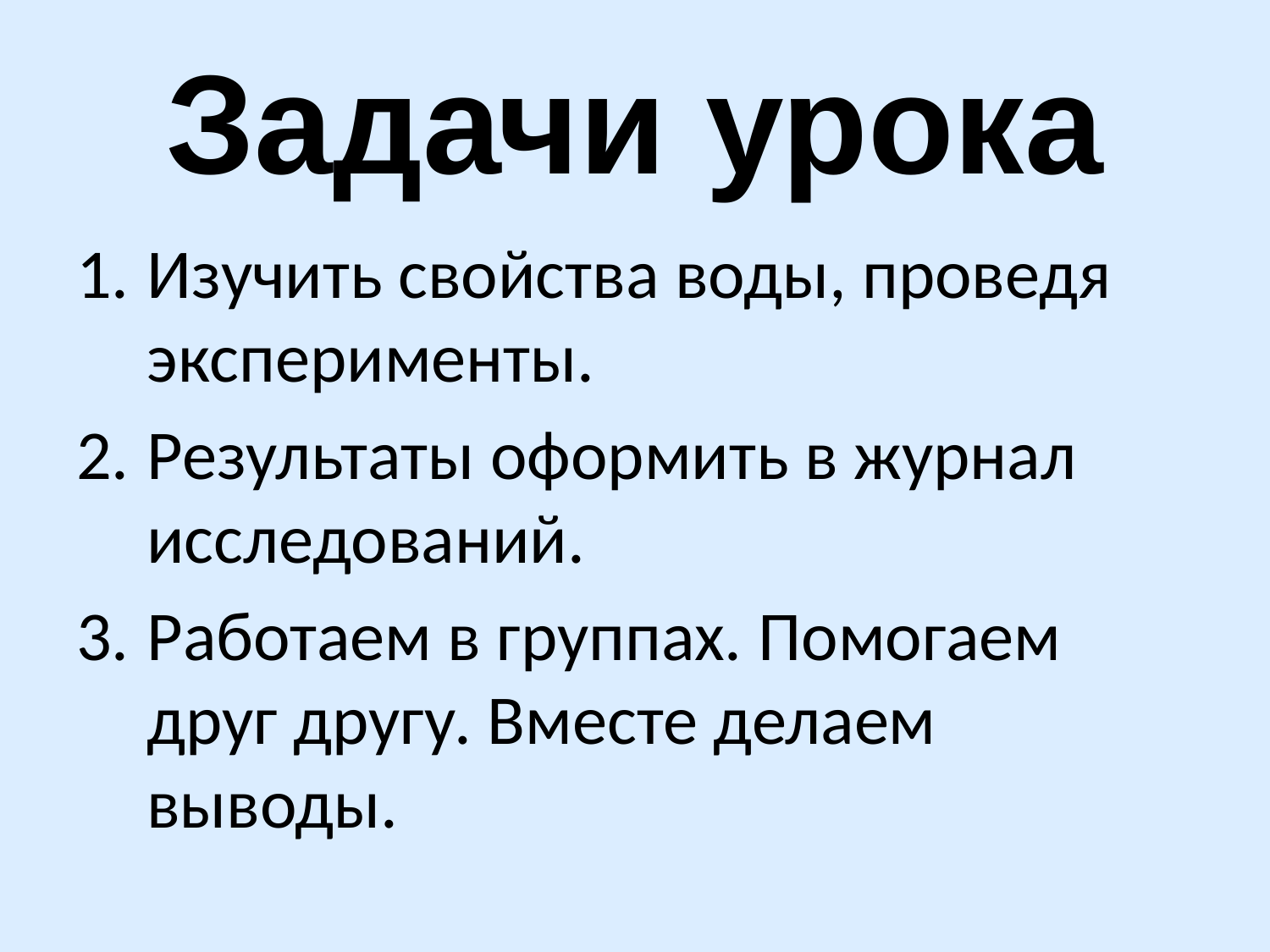

# Задачи урока
Изучить свойства воды, проведя эксперименты.
Результаты оформить в журнал исследований.
Работаем в группах. Помогаем друг другу. Вместе делаем выводы.